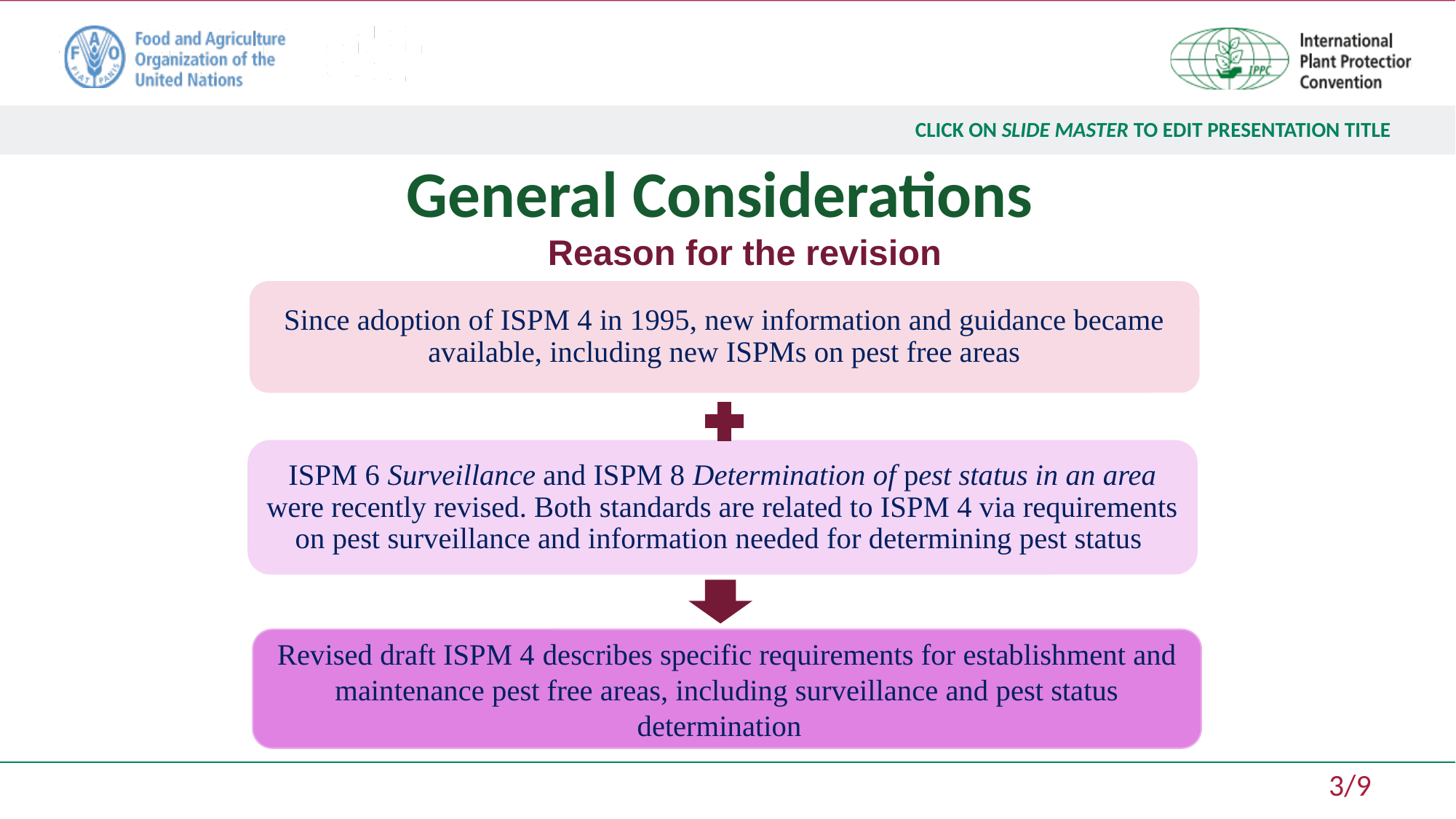

General Considerations
Reason for the revision
Since adoption of ISPM 4 in 1995, new information and guidance became available, including new ISPMs on pest free areas

ISPM 6 Surveillance and ISPM 8 Determination of pest status in an area were recently revised. Both standards are related to ISPM 4 via requirements on pest surveillance and information needed for determining pest status

Revised draft ISPM 4 describes specific requirements for establishment and maintenance pest free areas, including surveillance and pest status determination